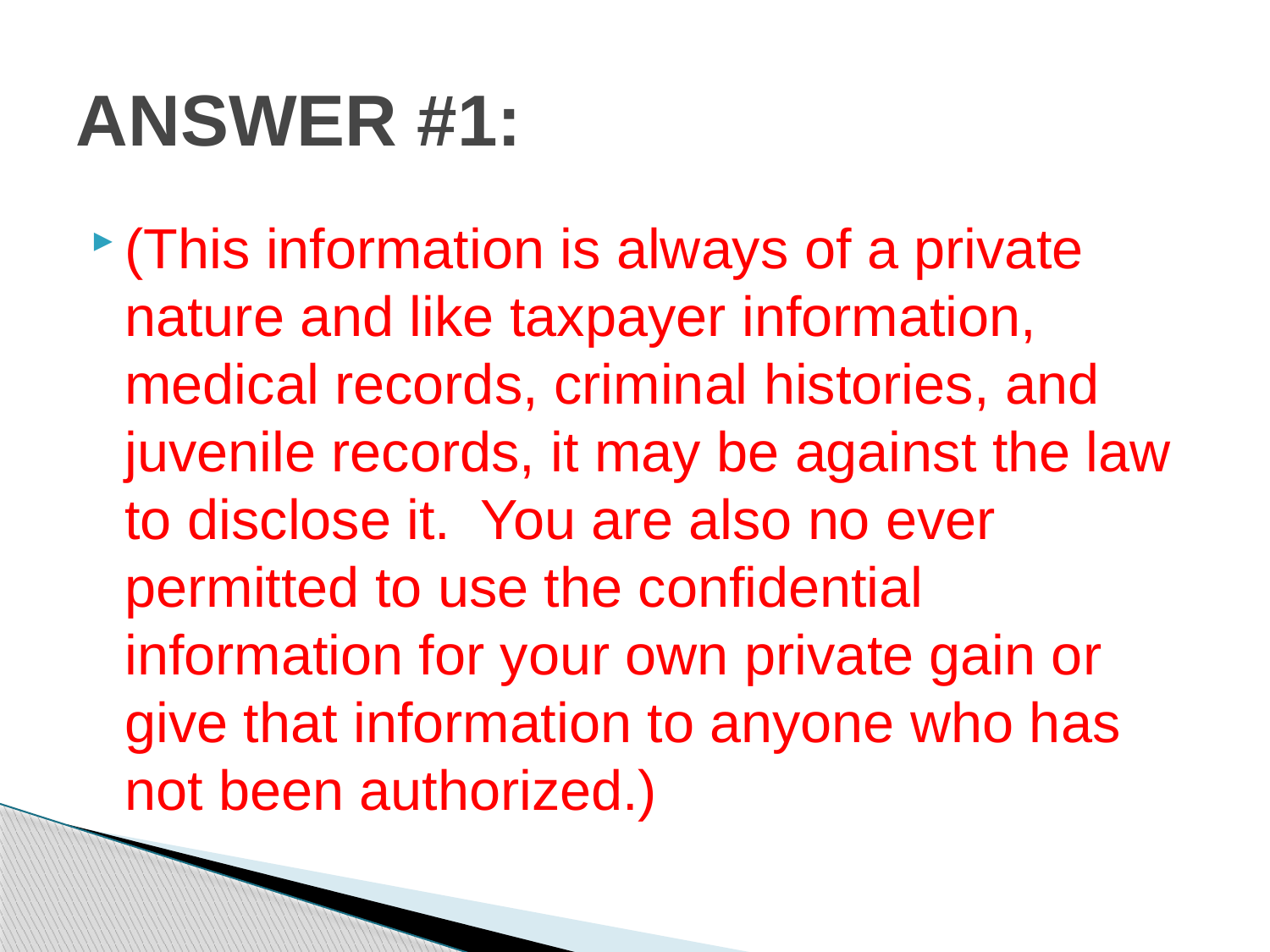

# ANSWER #1:
(This information is always of a private nature and like taxpayer information, medical records, criminal histories, and juvenile records, it may be against the law to disclose it.  You are also no ever permitted to use the confidential information for your own private gain or give that information to anyone who has not been authorized.)